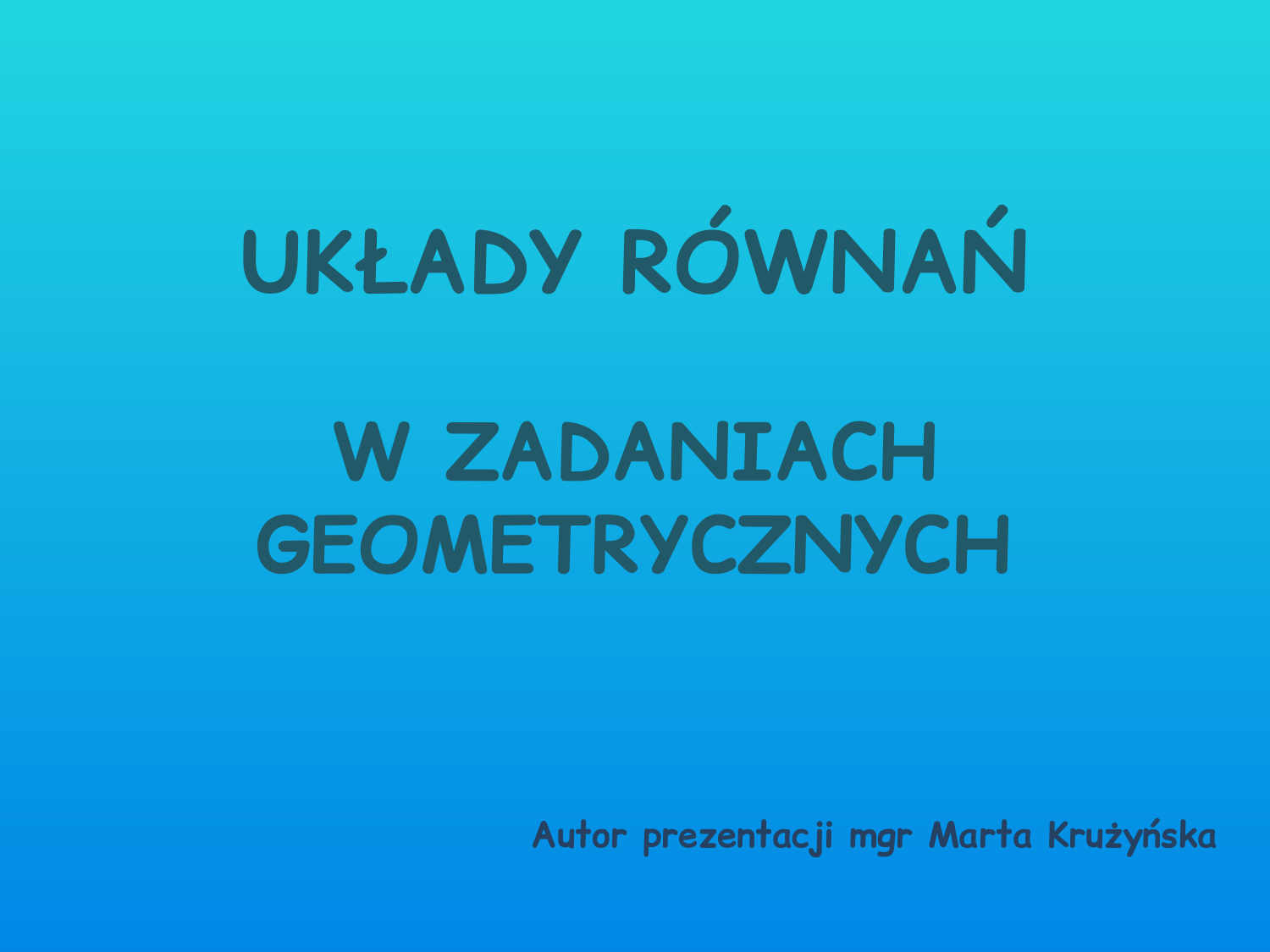

# UKŁADY RÓWNAŃ W ZADANIACH GEOMETRYCZNYCH
Autor prezentacji mgr Marta Krużyńska